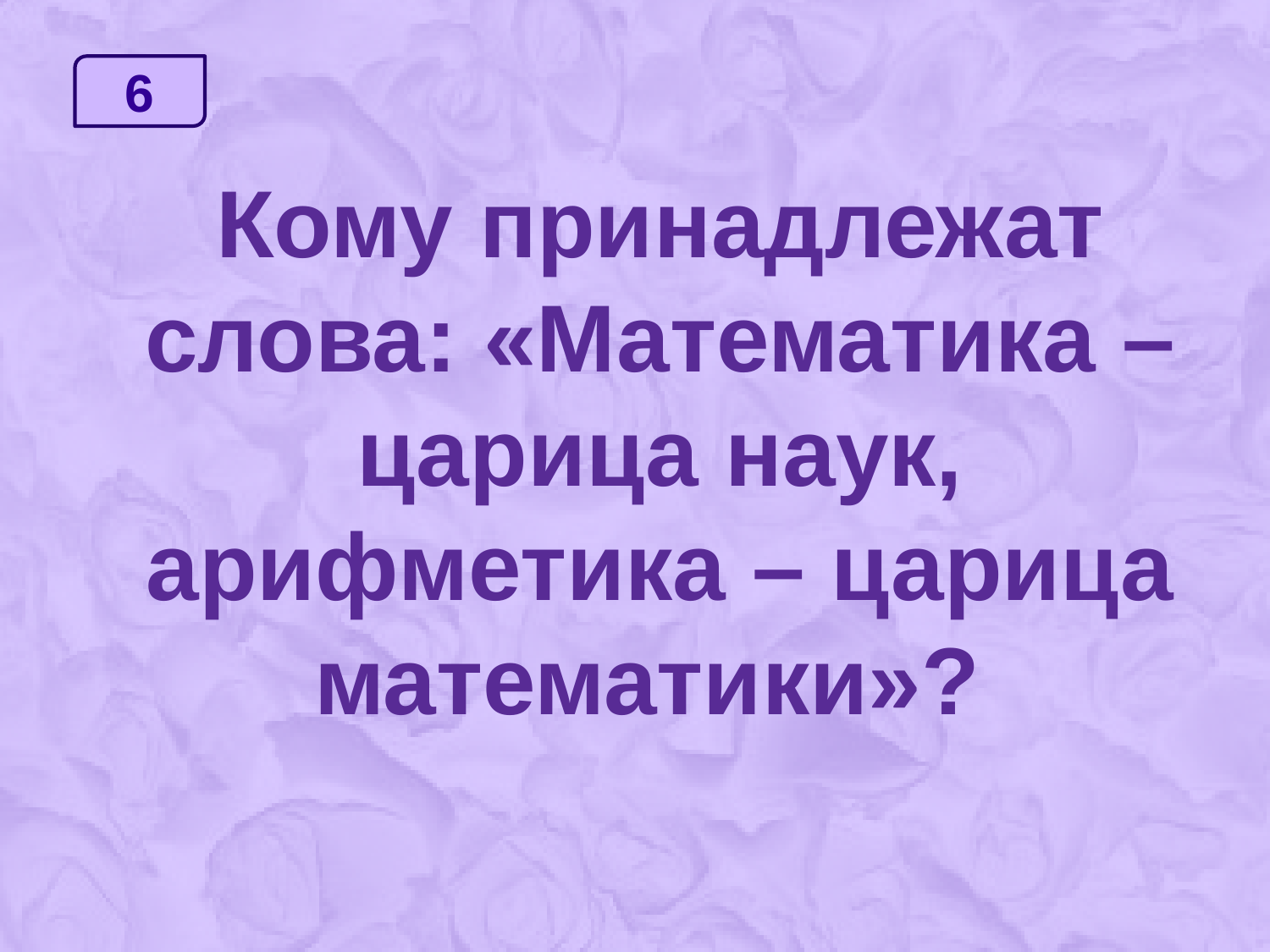

6
Кому принадлежат слова: «Математика – царица наук, арифметика – царица математики»?